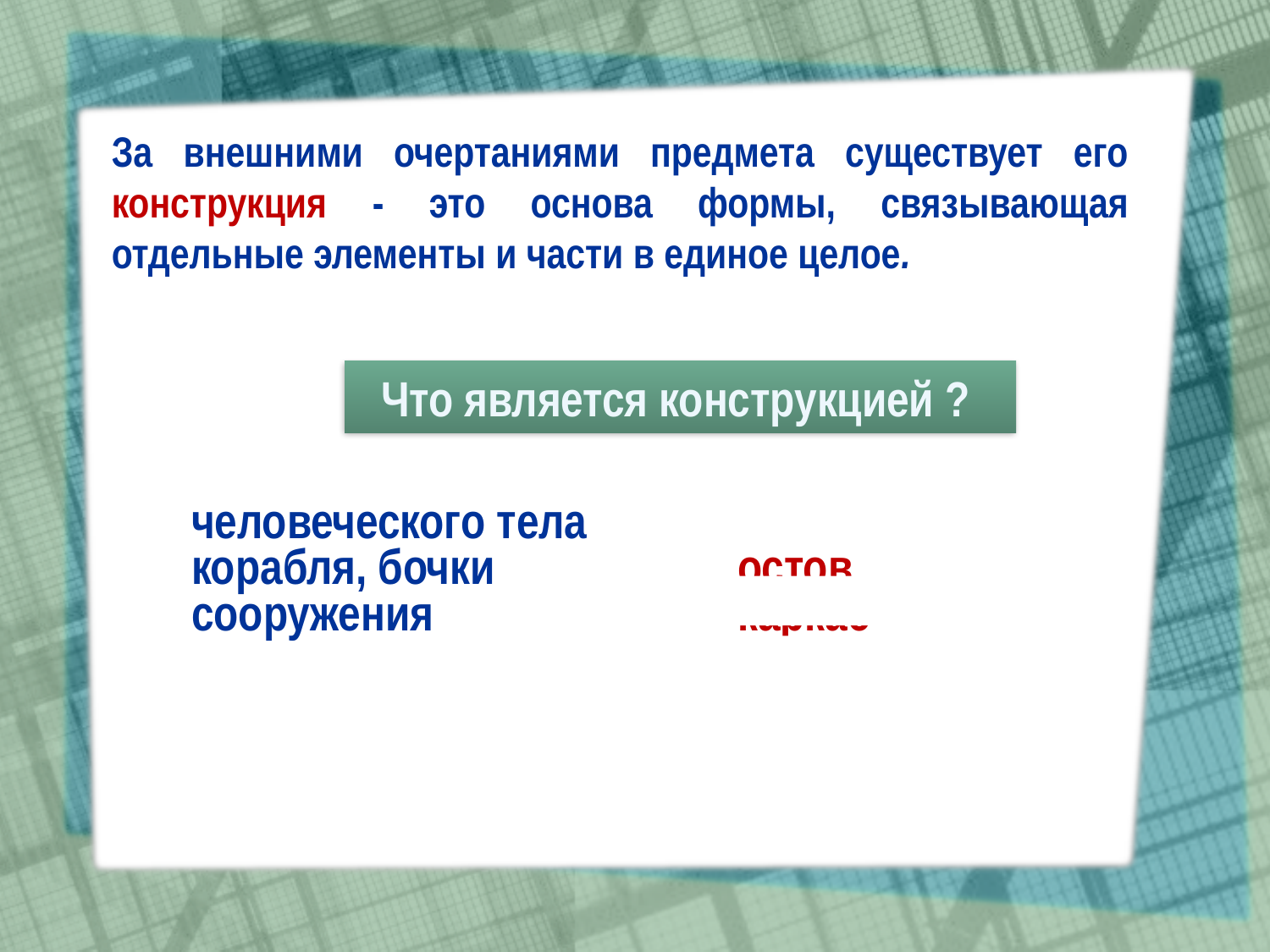

За внешними очертаниями предмета существует его конструкция - это основа формы, связывающая отдельные элементы и части в единое целое.
Что является конструкцией ?
| человеческого тела корабля, бочки сооружения | скелет, костяк остов каркас |
| --- | --- |